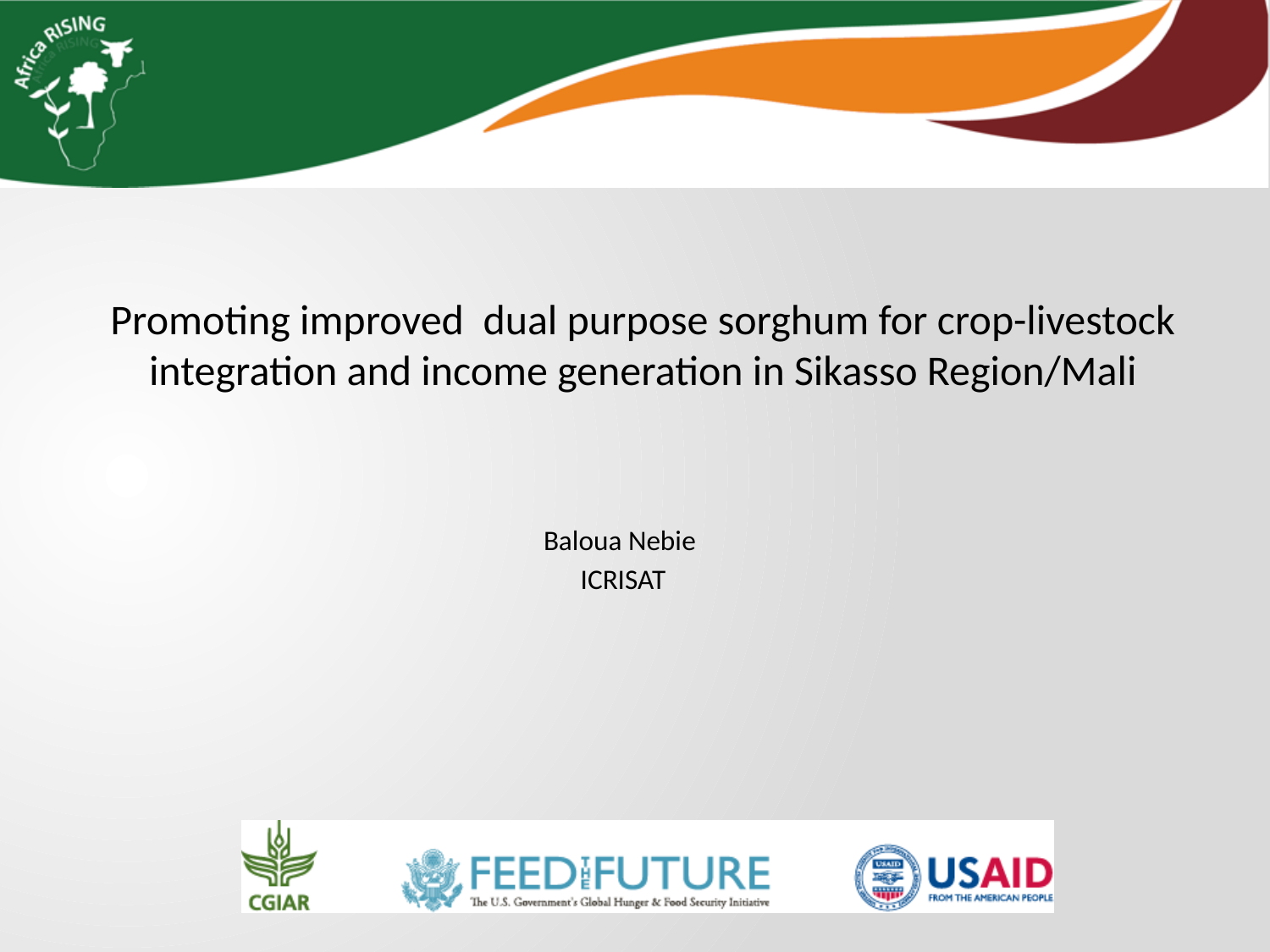

Promoting improved  dual purpose sorghum for crop-livestock integration and income generation in Sikasso Region/Mali

Baloua Nebie
ICRISAT